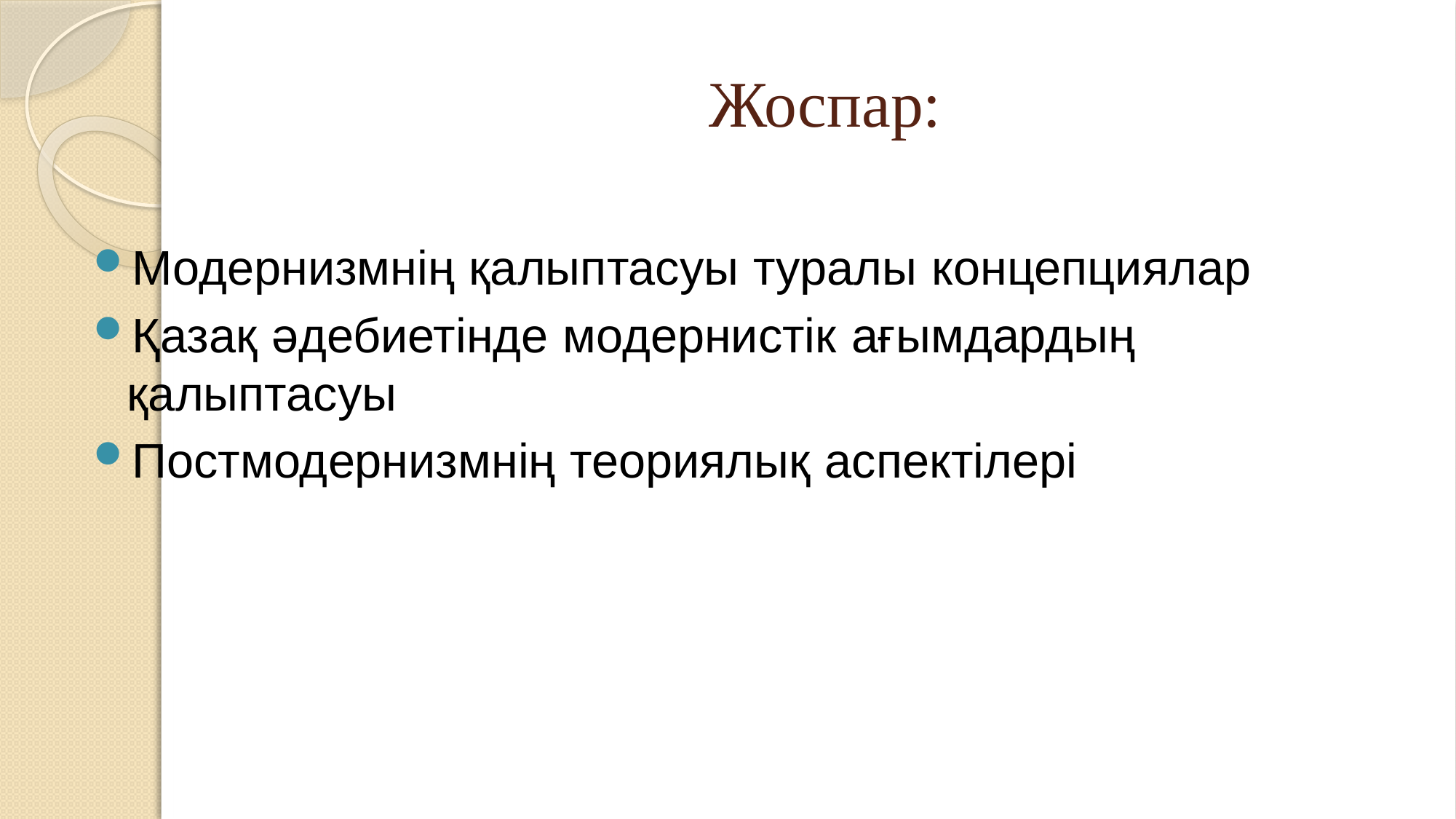

# Жоспар:
Модернизмнің қалыптасуы туралы концепциялар
Қазақ әдебиетінде модернистік ағымдардың қалыптасуы
Постмодернизмнің теориялық аспектілері